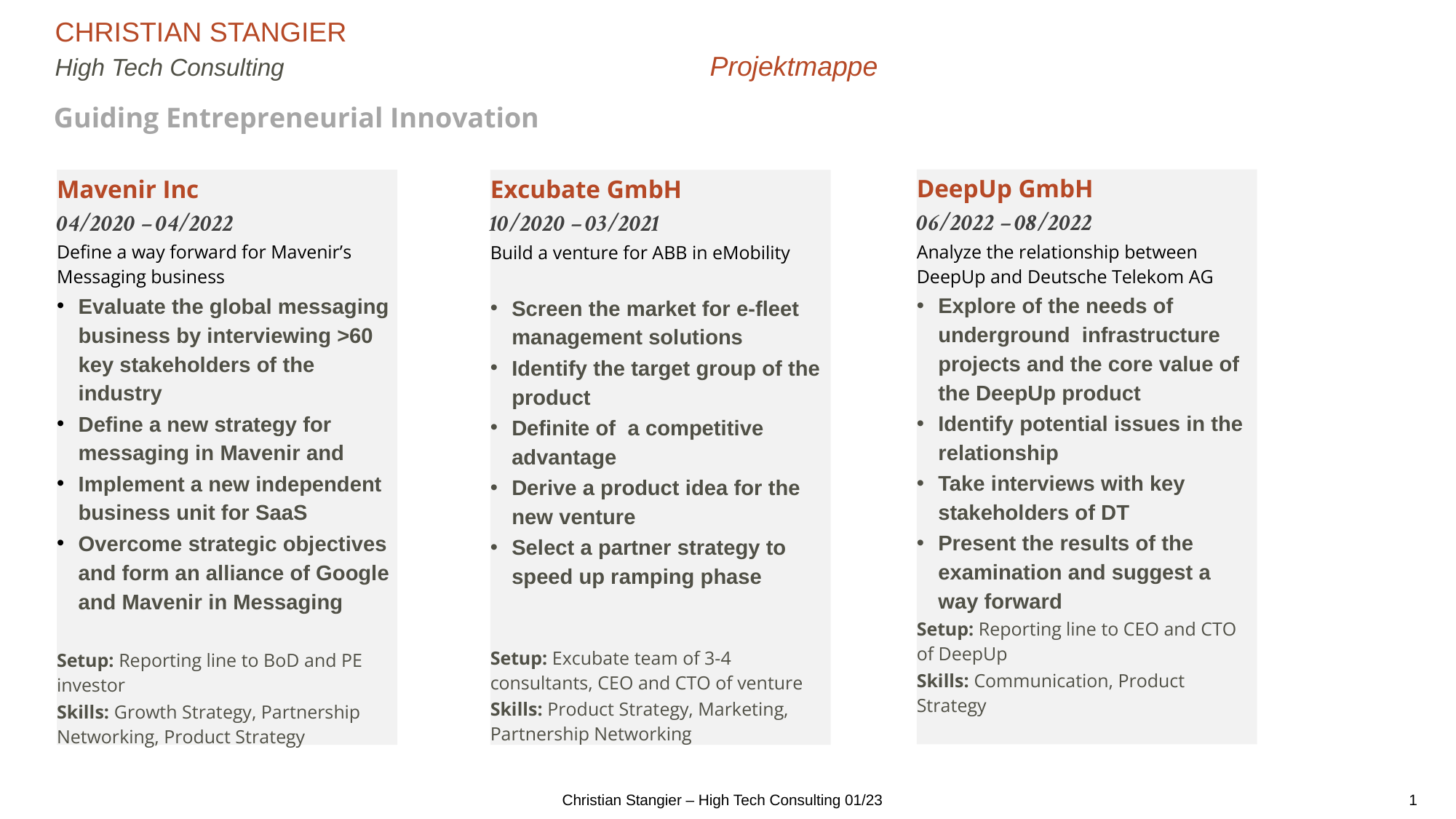

High Tech Consulting				Projektmappe
Guiding Entrepreneurial Innovation

DeepUp GmbH	                   06/2022 – 08/2022
Analyze the relationship between DeepUp and Deutsche Telekom AG
Explore of the needs of underground  infrastructure projects and the core value of the DeepUp product
Identify potential issues in the relationship
Take interviews with key stakeholders of DT
Present the results of the examination and suggest a way forward
Setup: Reporting line to CEO and CTO of DeepUp
Skills: Communication, Product Strategy

Mavenir Inc	                   04/2020 – 04/2022
Define a way forward for Mavenir’s Messaging business
Evaluate the global messaging business by interviewing >60 key stakeholders of the industry
Define a new strategy for messaging in Mavenir and
Implement a new independent business unit for SaaS
Overcome strategic objectives and form an alliance of Google and Mavenir in Messaging

Setup: Reporting line to BoD and PE investor
Skills: Growth Strategy, Partnership Networking, Product Strategy

Excubate GmbH	                   10/2020 – 03/2021
Build a venture for ABB in eMobility

Screen the market for e-fleet management solutions
Identify the target group of the product
Definite of  a competitive advantage
Derive a product idea for the new venture
Select a partner strategy to speed up ramping phase

Setup: Excubate team of 3-4 consultants, CEO and CTO of venture
Skills: Product Strategy, Marketing, Partnership Networking

Christian Stangier – High Tech Consulting 01/23
1